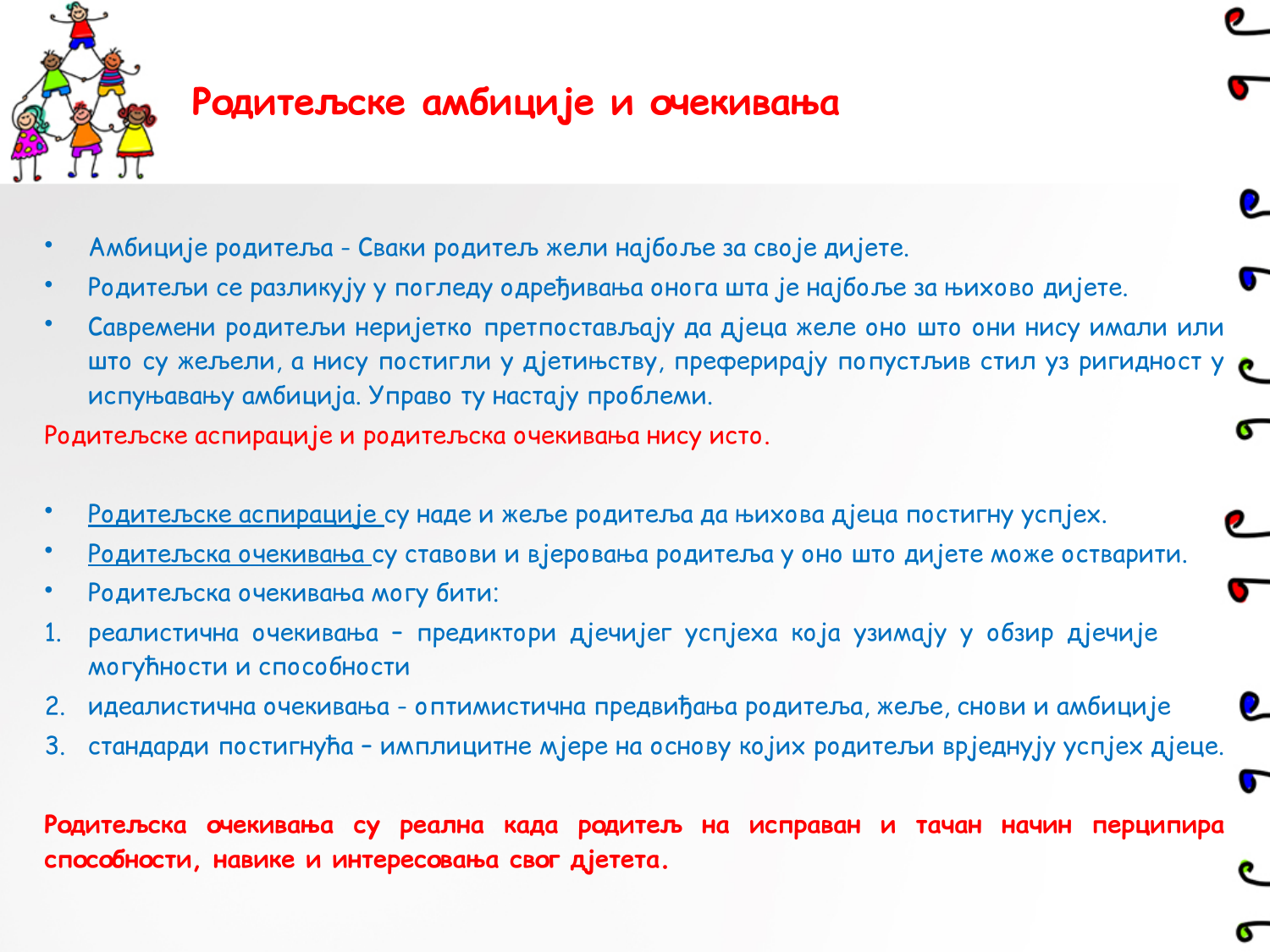

# Родитељске амбиције и очекивања
Амбиције родитеља - Сваки родитељ жели најбоље за своје дијете.
Родитељи се разликују у погледу одређивања онога шта је најбоље за њихово дијете.
Савремени родитељи неријетко претпостављају да дјеца желе оно што они нису имали или што су жељели, а нису постигли у дјетињству, преферирају попустљив стил уз ригидност у испуњавању амбиција. Управо ту настају проблеми.
Родитељске аспирације и родитељска очекивања нису исто.

Родитељске аспирације су наде и жеље родитеља да њихова дјеца постигну успјех.
Родитељска очекивања су ставови и вјеровања родитеља у оно што дијете може остварити.
Родитељска очекивања могу бити:
реалистична очекивања – предиктори дјечијег успјеха која узимају у обзир дјечије      могућности и способности
идеалистична очекивања - оптимистична предвиђања родитеља, жеље, снови и амбиције
стандарди постигнућа – имплицитне мјере на основу којих родитељи врједнују успјех дјеце.

Родитељска очекивања су реална када родитељ на исправан и тачан начин перципира способности, навике и интересовања свог дјетета.